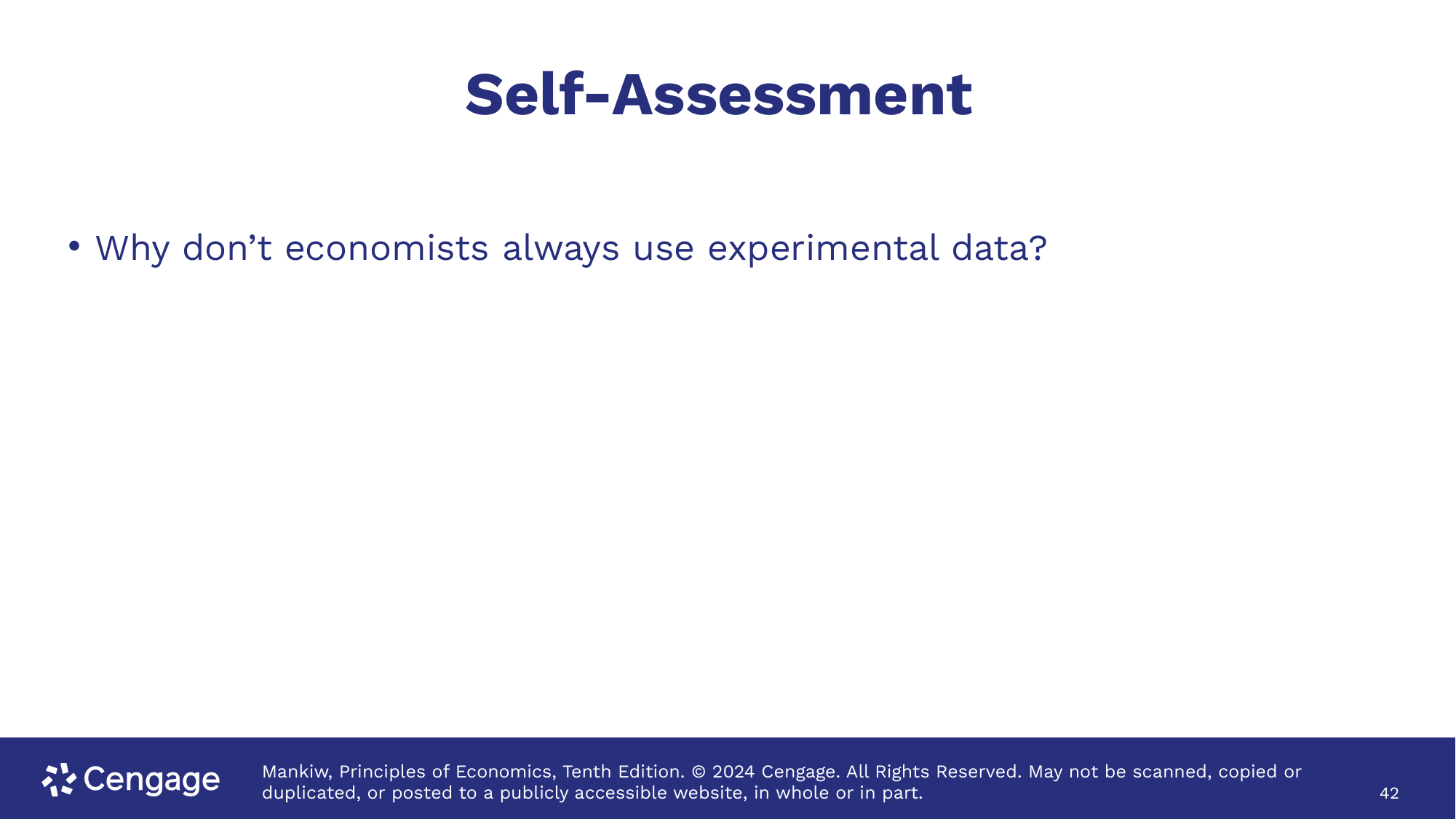

# Self-Assessment
Why don’t economists always use experimental data?